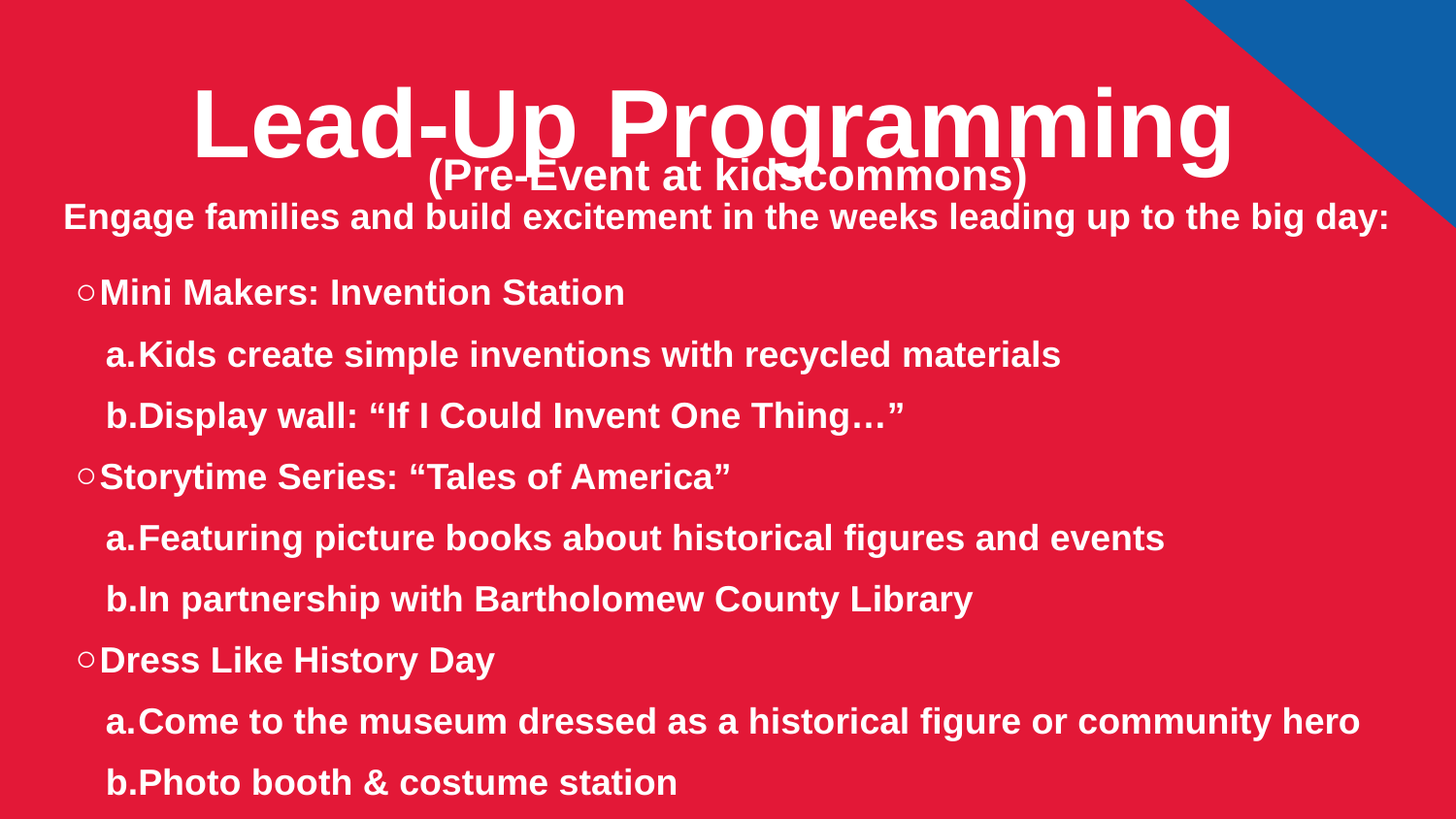

Lead-Up Programming
(Pre-Event at kidscommons)
Engage families and build excitement in the weeks leading up to the big day:

Mini Makers: Invention Station
Kids create simple inventions with recycled materials
Display wall: “If I Could Invent One Thing…”
Storytime Series: “Tales of America”
Featuring picture books about historical figures and events
In partnership with Bartholomew County Library
Dress Like History Day
Come to the museum dressed as a historical figure or community hero
Photo booth & costume station